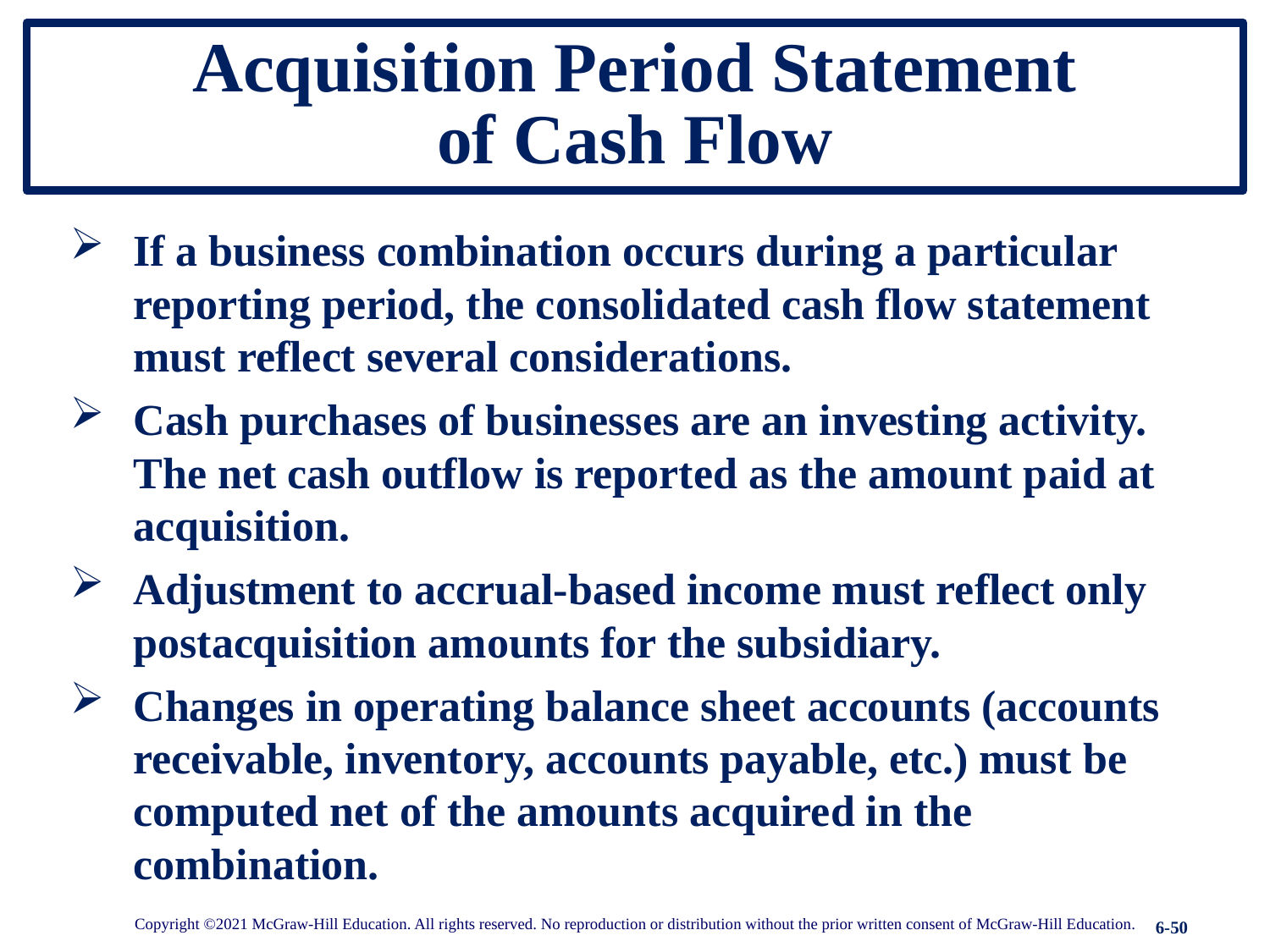

# Acquisition Period Statement of Cash Flow
If a business combination occurs during a particular reporting period, the consolidated cash flow statement must reflect several considerations.
Cash purchases of businesses are an investing activity. The net cash outflow is reported as the amount paid at acquisition.
Adjustment to accrual-based income must reflect only postacquisition amounts for the subsidiary.
Changes in operating balance sheet accounts (accounts receivable, inventory, accounts payable, etc.) must be computed net of the amounts acquired in the combination.
Copyright ©2021 McGraw-Hill Education. All rights reserved. No reproduction or distribution without the prior written consent of McGraw-Hill Education.
6-50